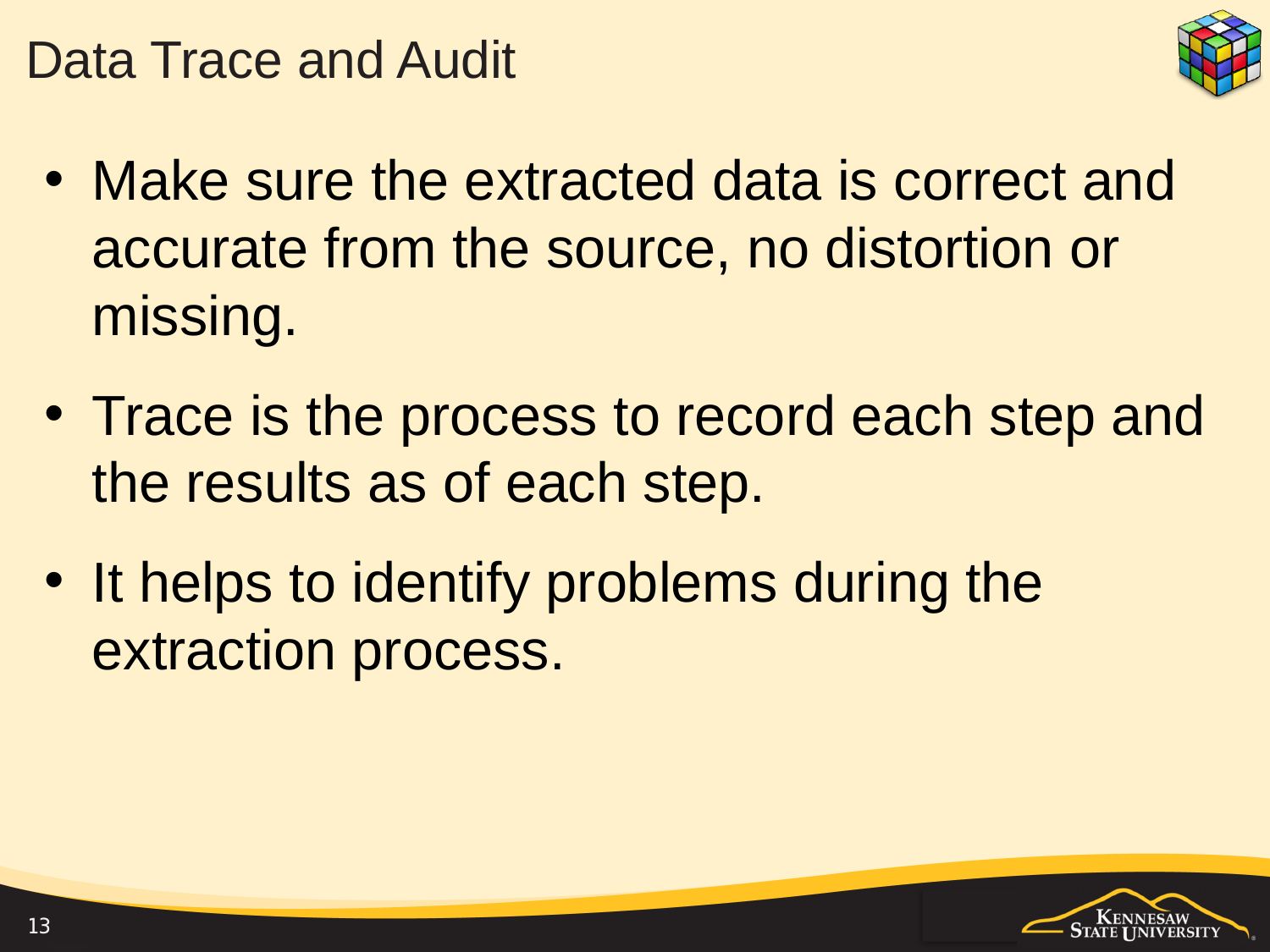

# Data Trace and Audit
Make sure the extracted data is correct and accurate from the source, no distortion or missing.
Trace is the process to record each step and the results as of each step.
It helps to identify problems during the extraction process.
13